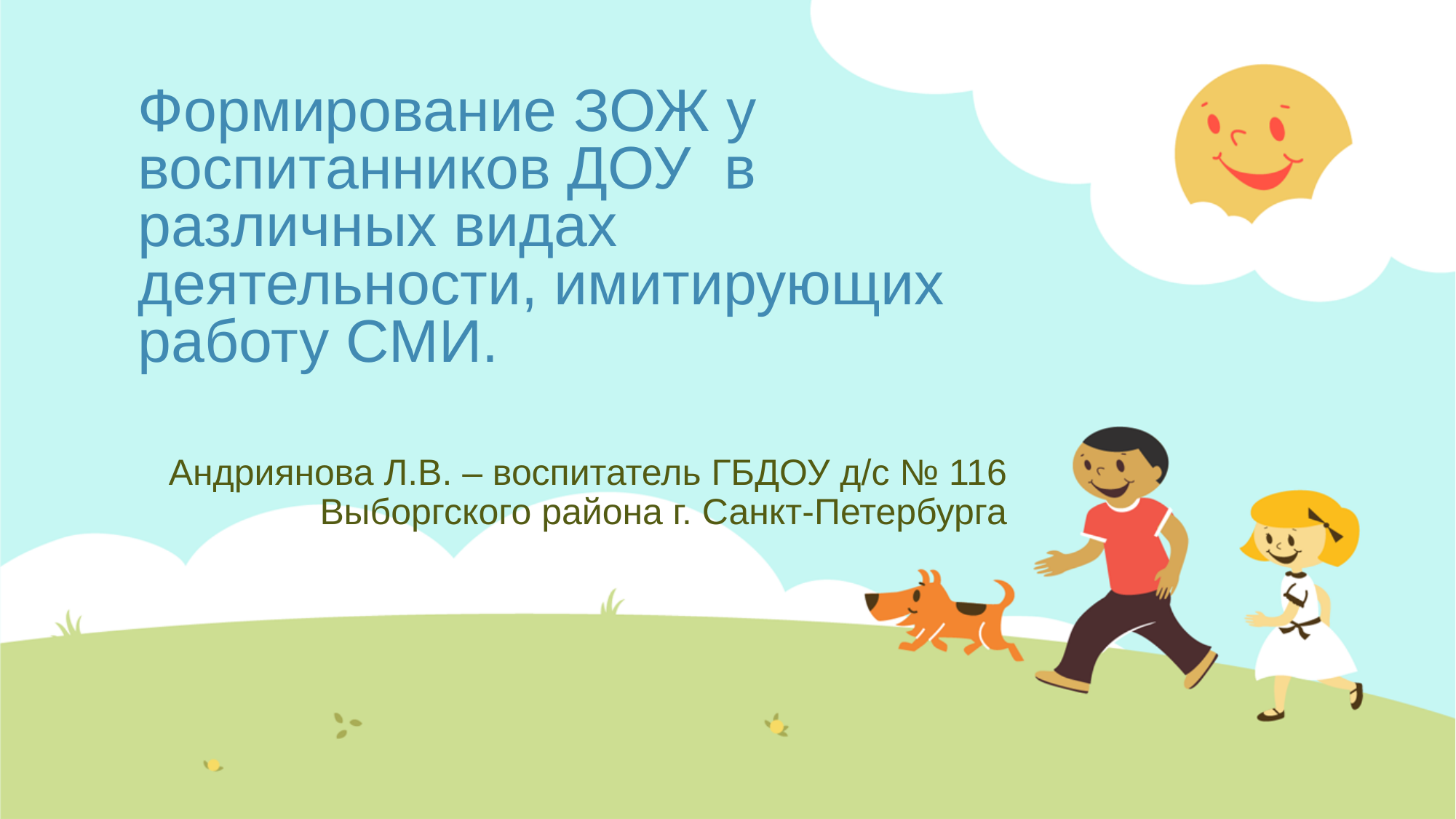

# Формирование ЗОЖ у воспитанников ДОУ  в различных видах деятельности, имитирующих работу СМИ.
Андриянова Л.В. – воспитатель ГБДОУ д/с № 116 Выборгского района г. Санкт-Петербурга